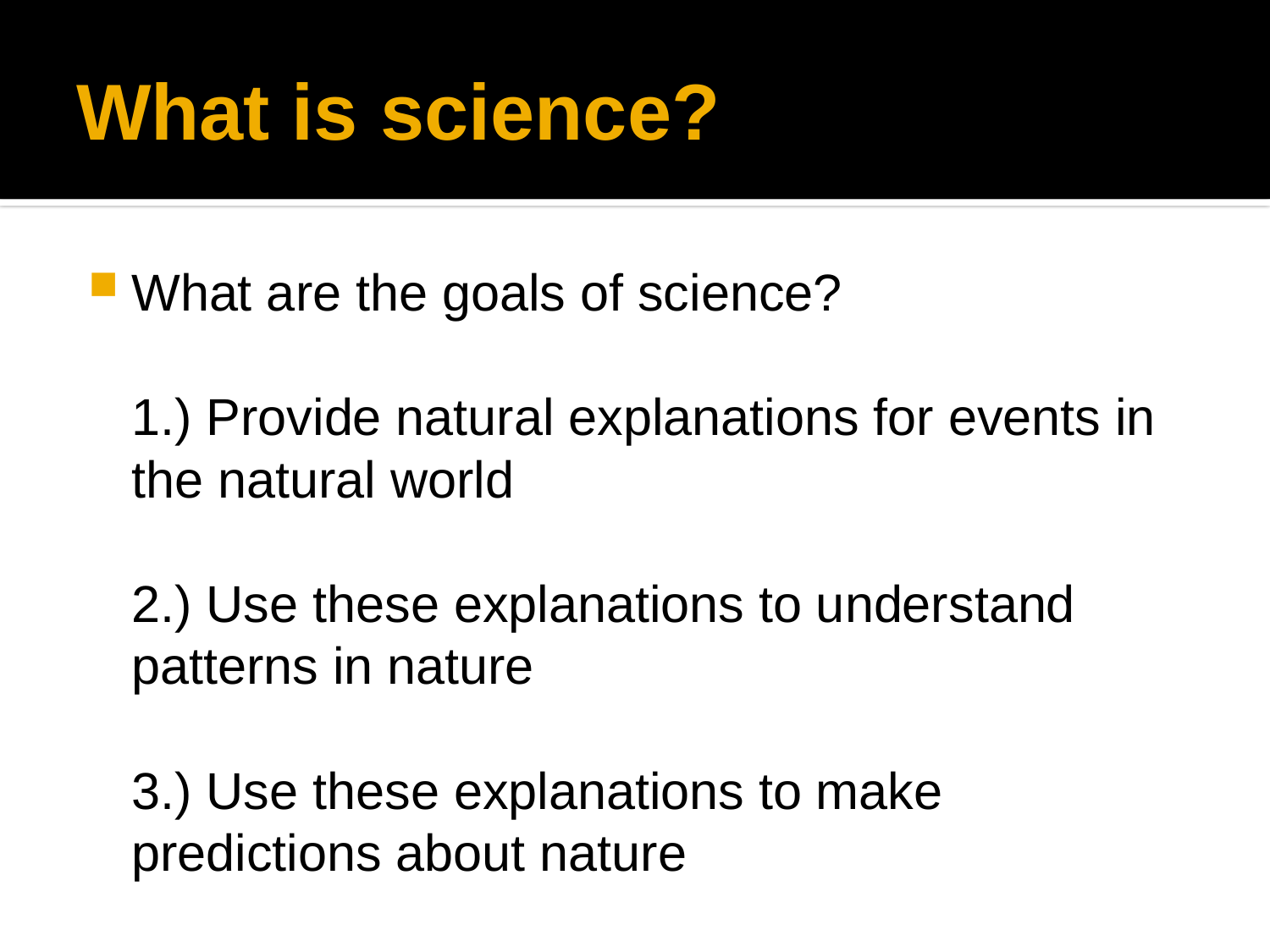

# What is science?
What are the goals of science?

	1.) Provide natural explanations for events in the natural world

	2.) Use these explanations to understand patterns in nature

	3.) Use these explanations to make predictions about nature